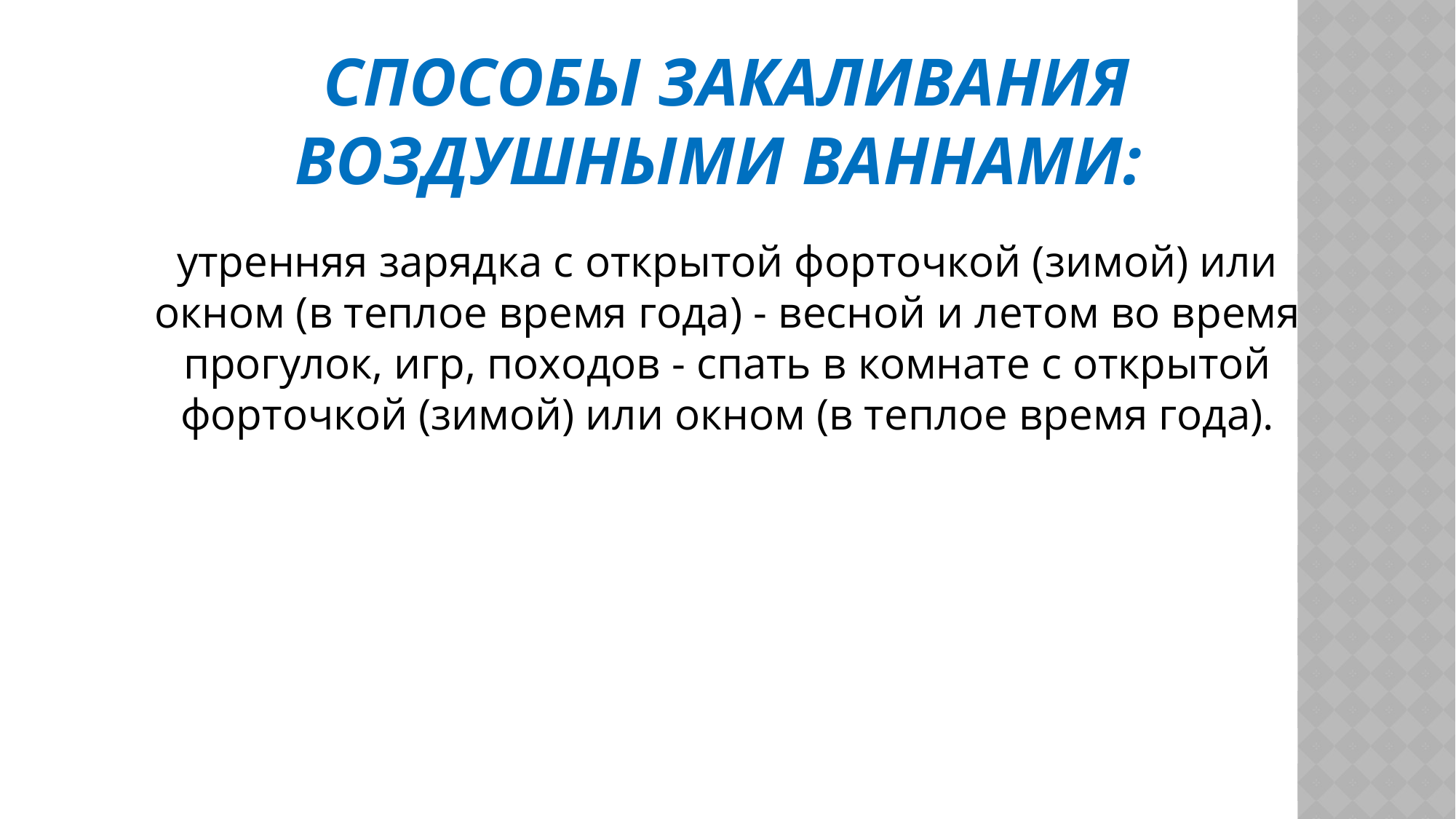

# Способы закаливания воздушными ваннами:
утренняя зарядка с открытой форточкой (зимой) или окном (в теплое время года) - весной и летом во время прогулок, игр, походов - спать в комнате с открытой форточкой (зимой) или окном (в теплое время года).